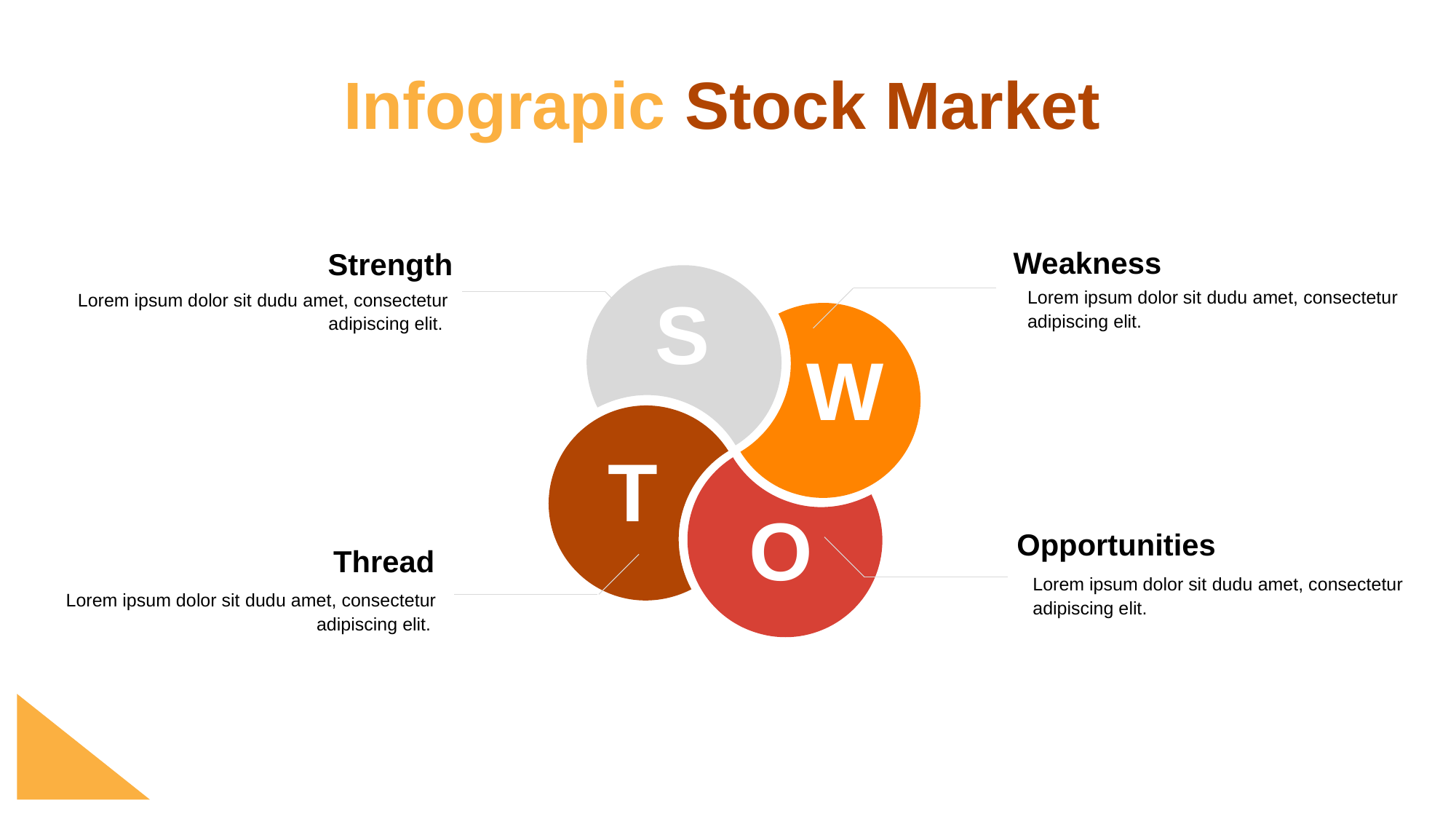

Infograpic Stock Market
Weakness
Strength

S
Lorem ipsum dolor sit dudu amet, consectetur adipiscing elit.
Lorem ipsum dolor sit dudu amet, consectetur adipiscing elit.

W

T

O
Opportunities
Thread
Lorem ipsum dolor sit dudu amet, consectetur adipiscing elit.
Lorem ipsum dolor sit dudu amet, consectetur adipiscing elit.